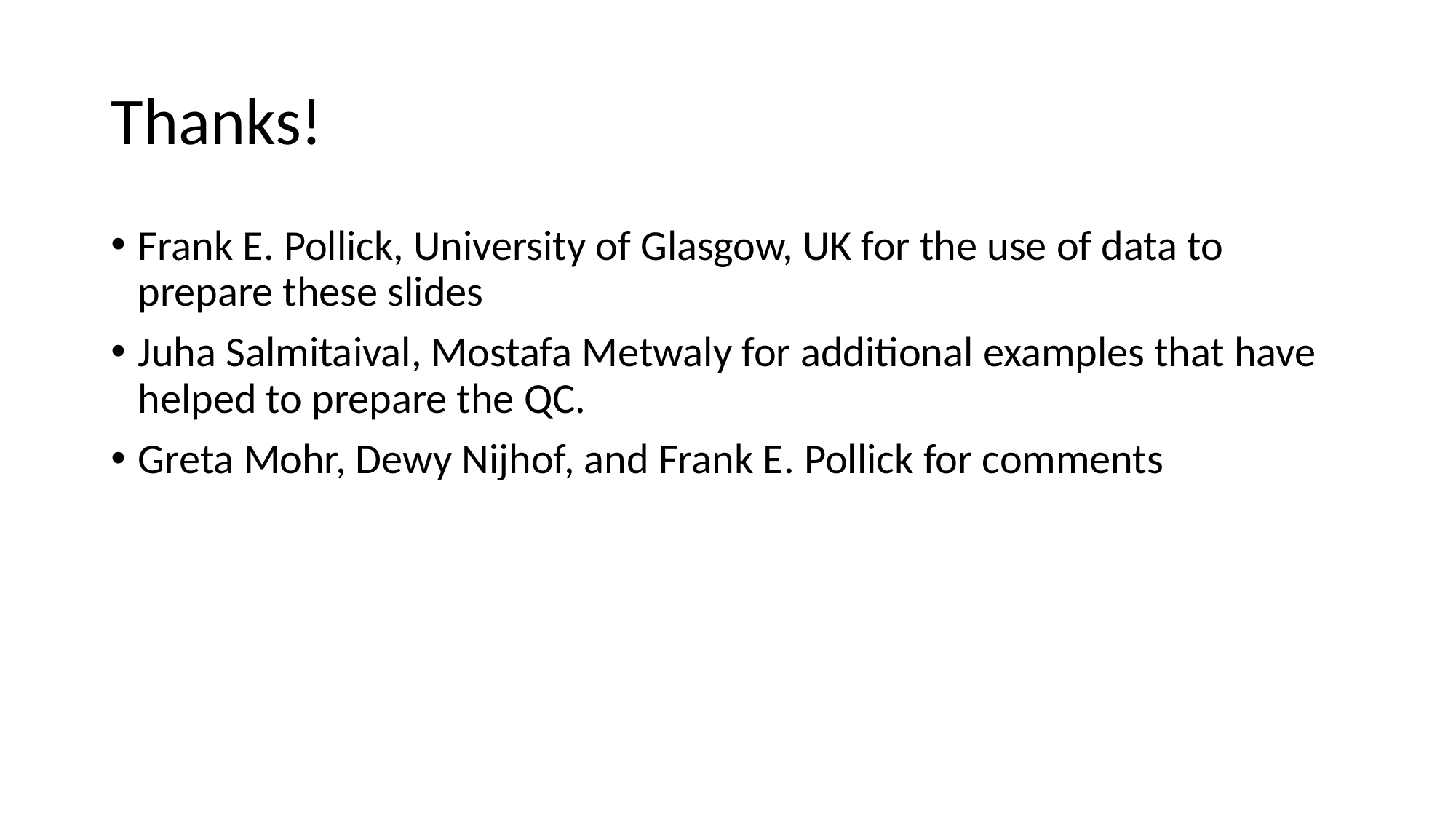

# Thanks!
Frank E. Pollick, University of Glasgow, UK for the use of data to prepare these slides
Juha Salmitaival, Mostafa Metwaly for additional examples that have helped to prepare the QC.
Greta Mohr, Dewy Nijhof, and Frank E. Pollick for comments